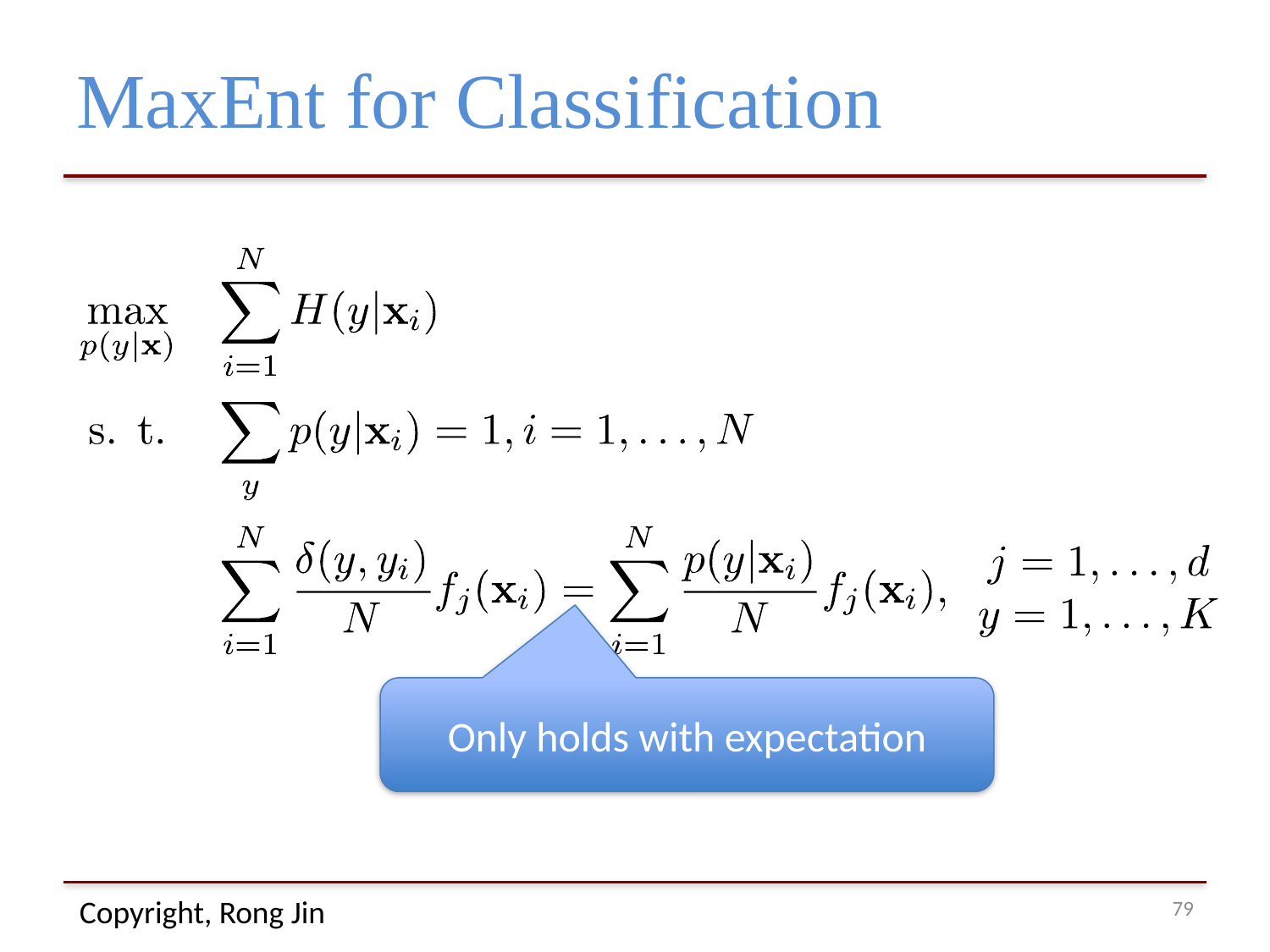

# MaxEnt for Classification

Only holds with expectation
79
Copyright, Rong Jin